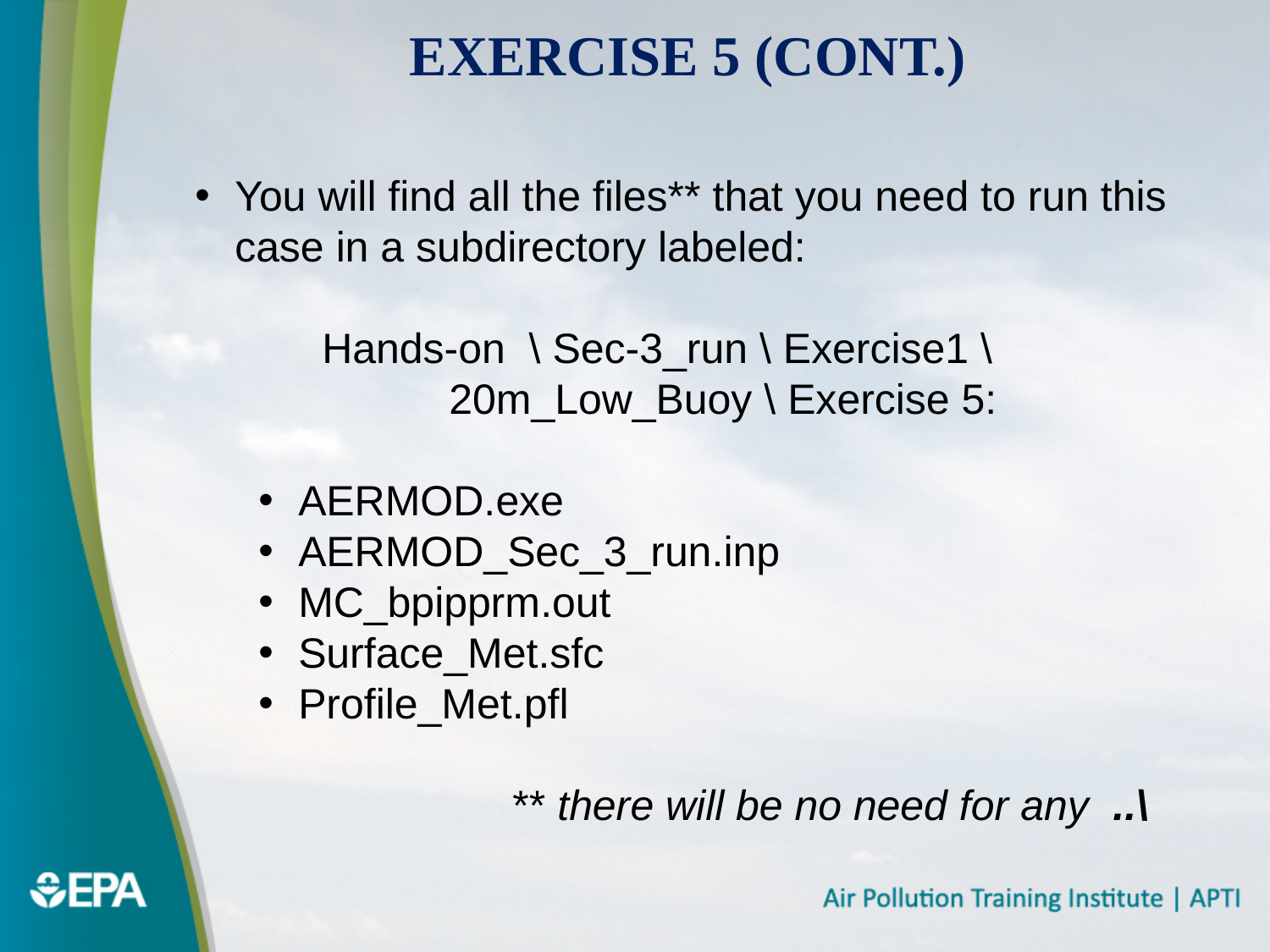

# Exercise 5 (cont.)

You will find all the files** that you need to run this case in a subdirectory labeled:

	Hands-on  \ Sec-3_run \ Exercise1 \	 		20m_Low_Buoy \ Exercise 5:

AERMOD.exe
AERMOD_Sec_3_run.inp
MC_bpipprm.out
Surface_Met.sfc
Profile_Met.pfl

		** there will be no need for any  ..\